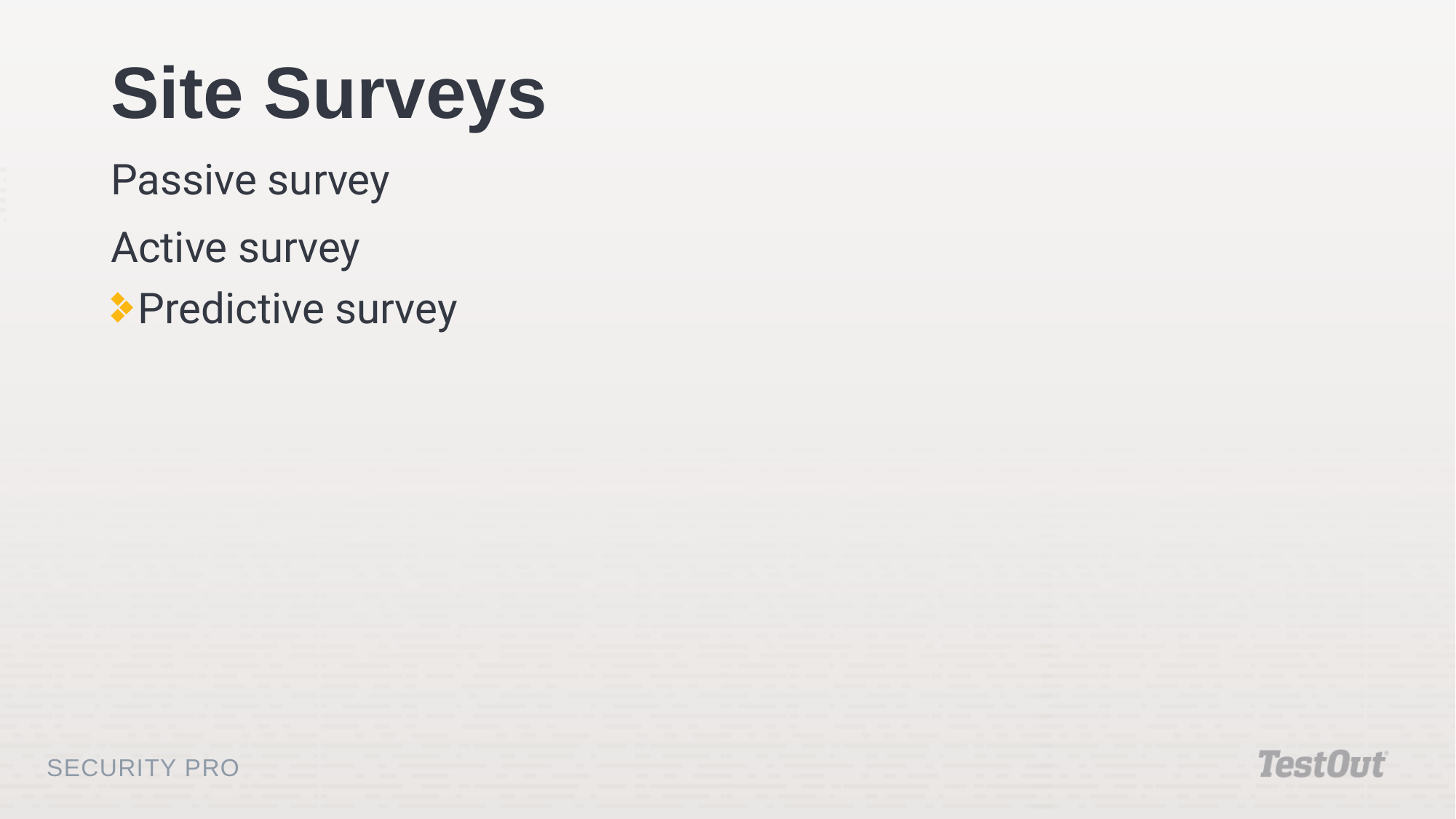

# Site Surveys
Passive survey
Active survey
Predictive survey
Security Pro